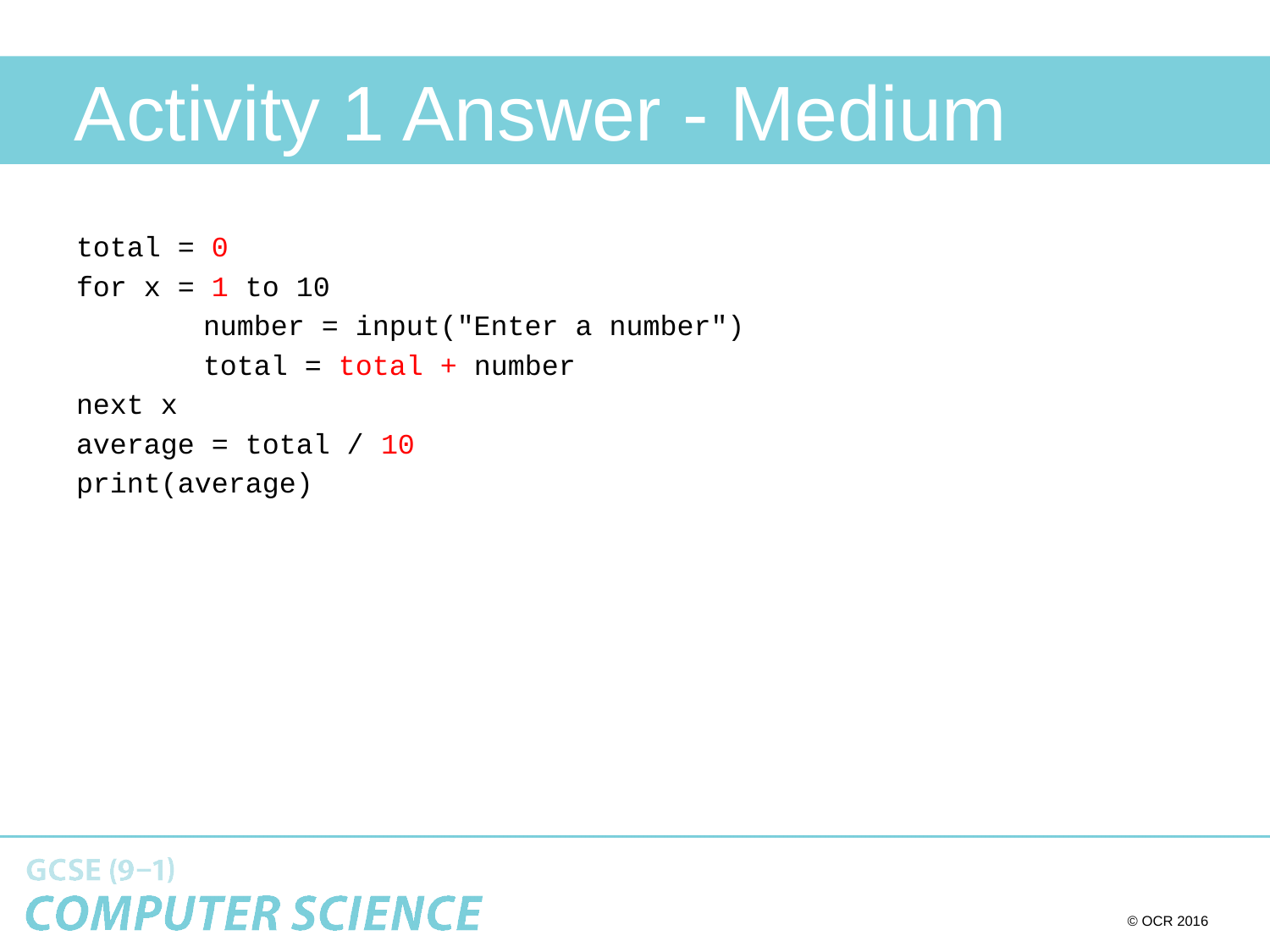

# Activity 1 Answer - Medium
total = 0
for x = 1 to 10
	number = input("Enter a number")
	total = total + number
next x
average = total / 10
print(average)